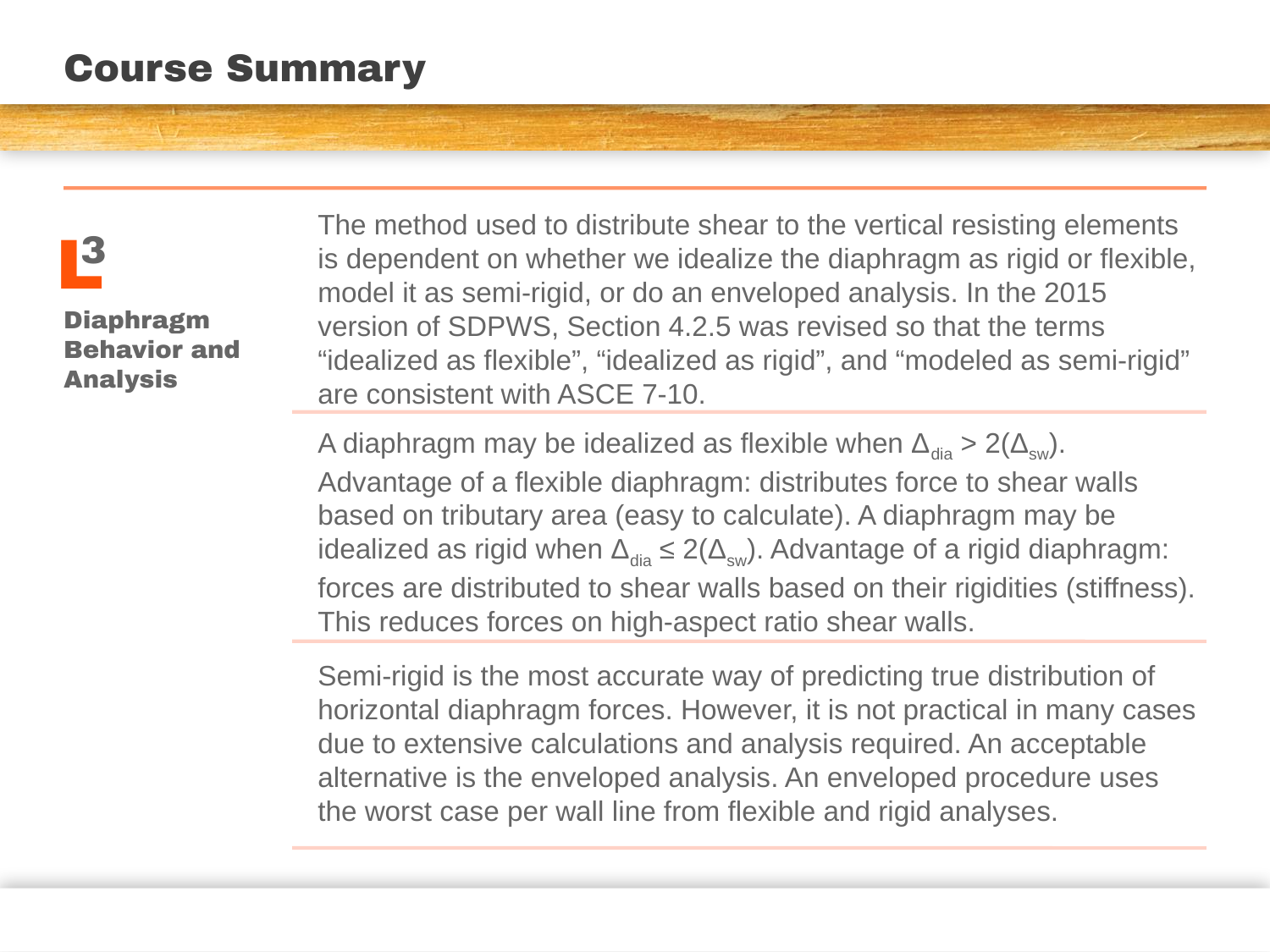

# Course Summary

The method used to distribute shear to the vertical resisting elements is dependent on whether we idealize the diaphragm as rigid or flexible, model it as semi-rigid, or do an enveloped analysis. In the 2015 version of SDPWS, Section 4.2.5 was revised so that the terms “idealized as flexible”, “idealized as rigid”, and “modeled as semi-rigid” are consistent with ASCE 7-10.
A diaphragm may be idealized as flexible when Δdia > 2(Δsw). Advantage of a flexible diaphragm: distributes force to shear walls based on tributary area (easy to calculate). A diaphragm may be idealized as rigid when Δdia ≤ 2(Δsw). Advantage of a rigid diaphragm: forces are distributed to shear walls based on their rigidities (stiffness). This reduces forces on high-aspect ratio shear walls.
Semi-rigid is the most accurate way of predicting true distribution of horizontal diaphragm forces. However, it is not practical in many cases due to extensive calculations and analysis required. An acceptable alternative is the enveloped analysis. An enveloped procedure uses the worst case per wall line from flexible and rigid analyses.
L
3
Diaphragm Behavior and Analysis